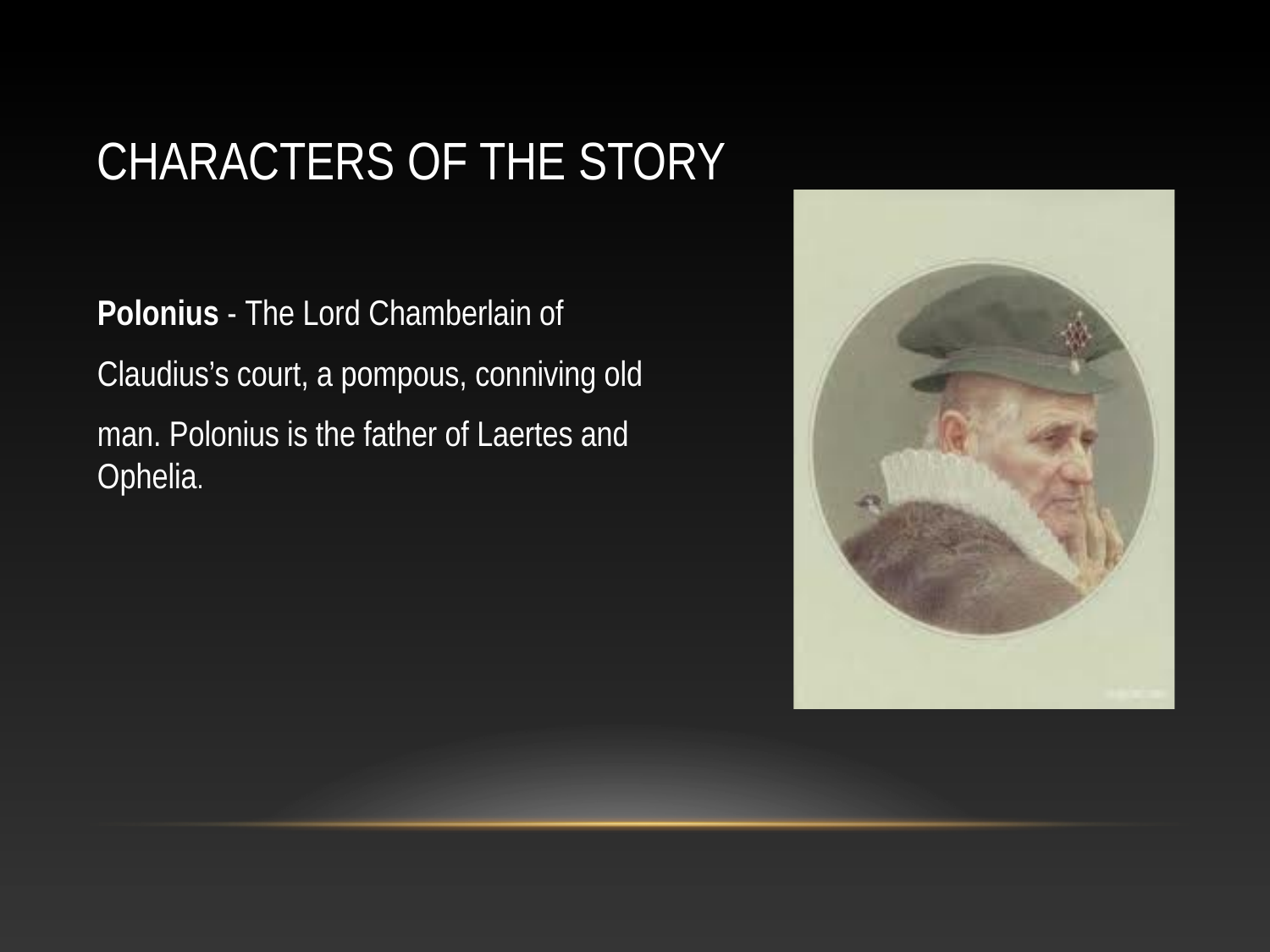

# CHARACTERS OF THE STORY

Polonius - The Lord Chamberlain of  Claudius’s court, a pompous, conniving old
man. Polonius is the father of Laertes and Ophelia.